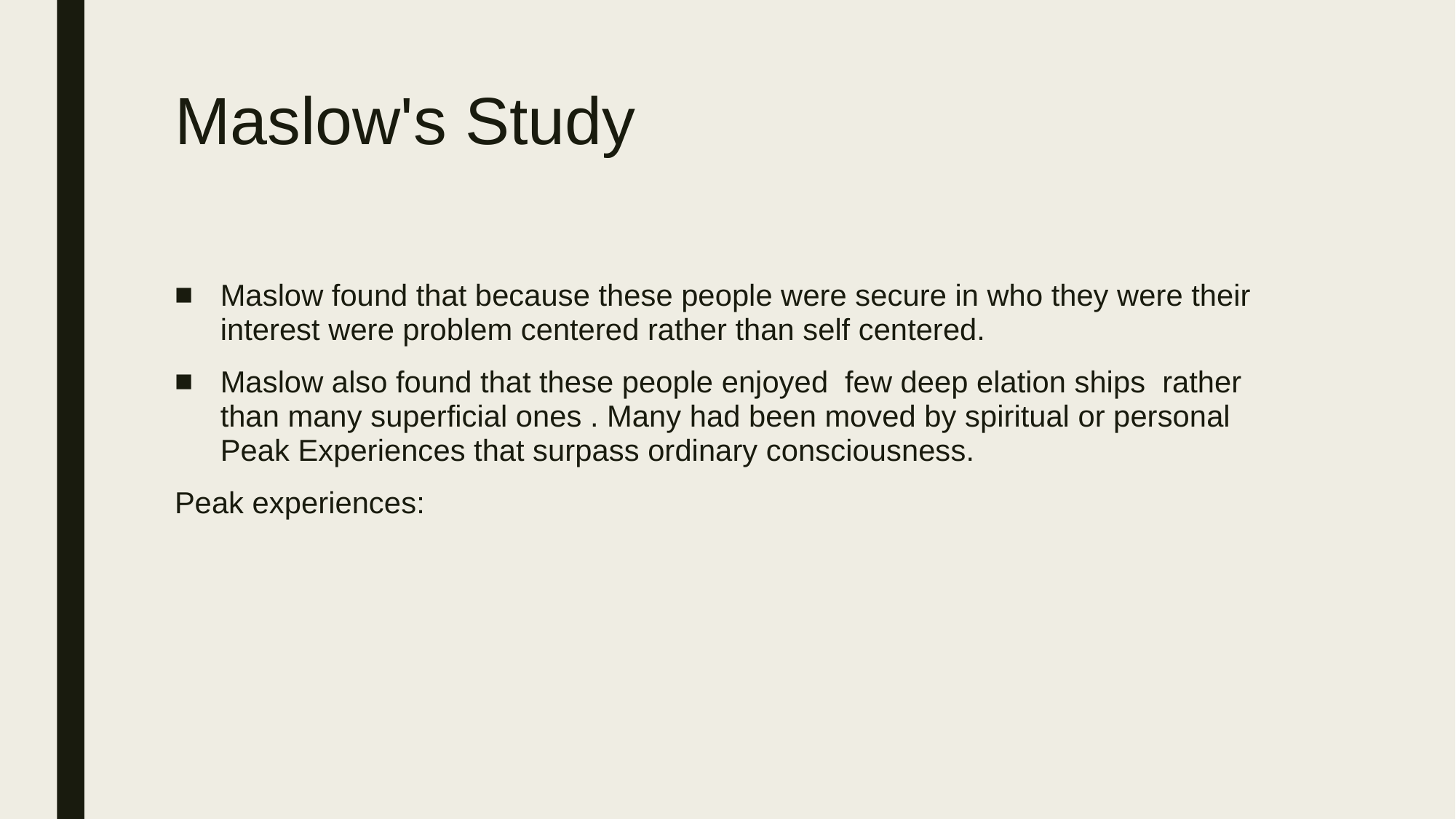

# Maslow's Study
Maslow found that because these people were secure in who they were their interest were problem centered rather than self centered.
Maslow also found that these people enjoyed  few deep elation ships  rather than many superficial ones . Many had been moved by spiritual or personal Peak Experiences that surpass ordinary consciousness.
Peak experiences: